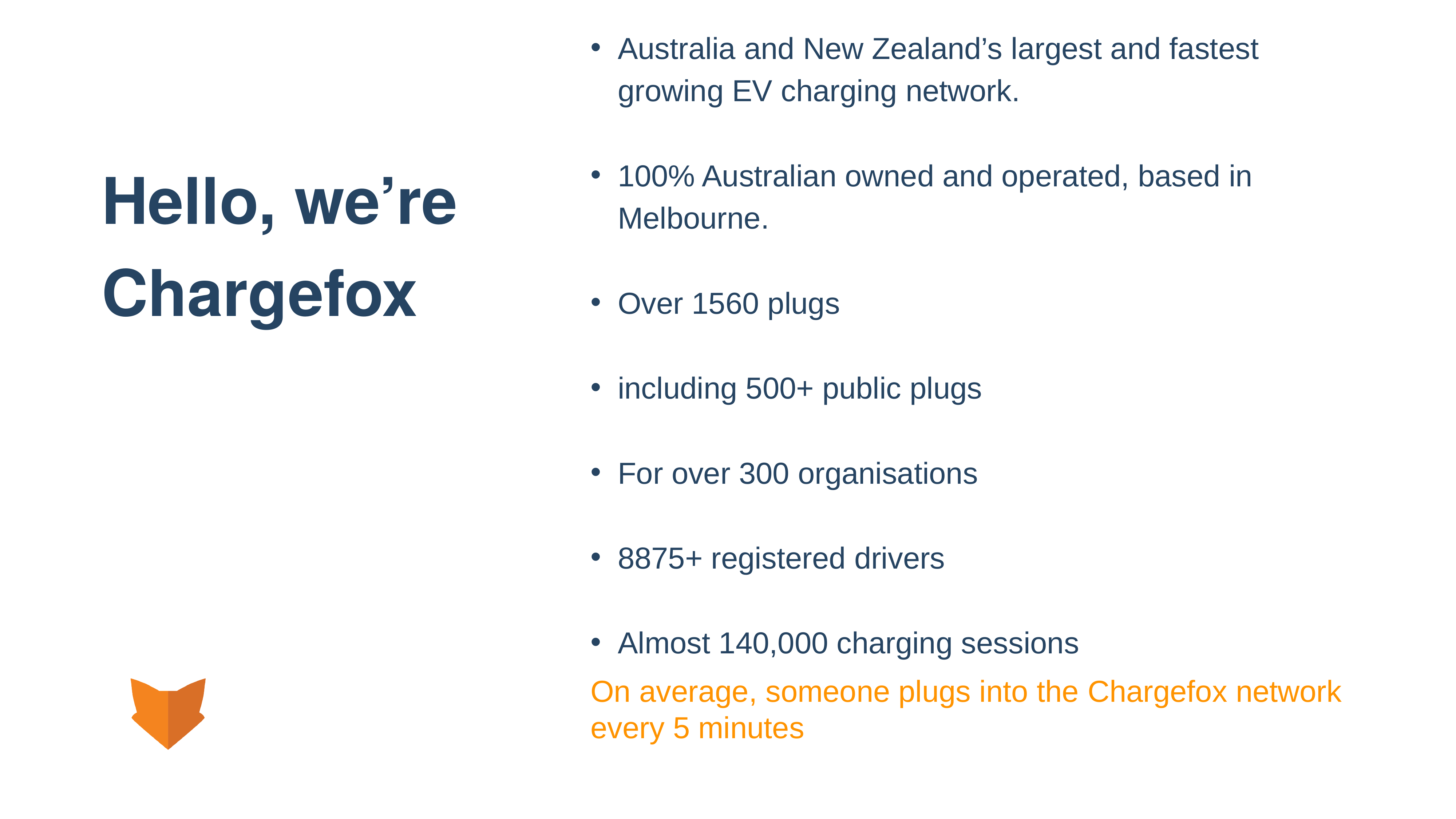

Australia and New Zealand’s largest and fastest growing EV charging network.

100% Australian owned and operated, based in Melbourne.

Over 1560 plugs

including 500+ public plugs

For over 300 organisations

8875+ registered drivers

Almost 140,000 charging sessions

On average, someone plugs into the Chargefox network every 5 minutes